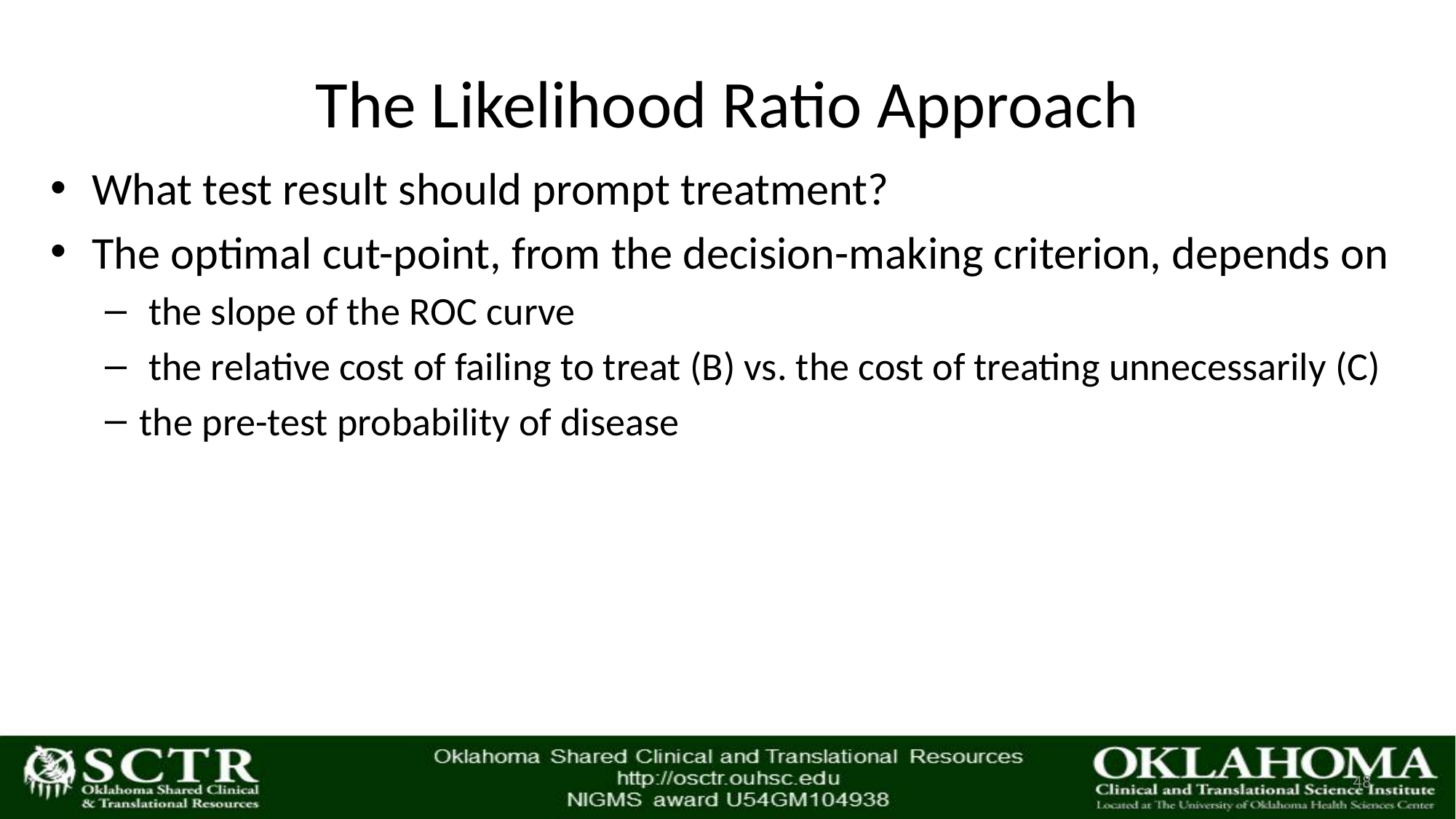

# The Likelihood Ratio Approach
What test result should prompt treatment?
The optimal cut-point, from the decision-making criterion, depends on
 the slope of the ROC curve
 the relative cost of failing to treat (B) vs. the cost of treating unnecessarily (C)
the pre-test probability of disease

48